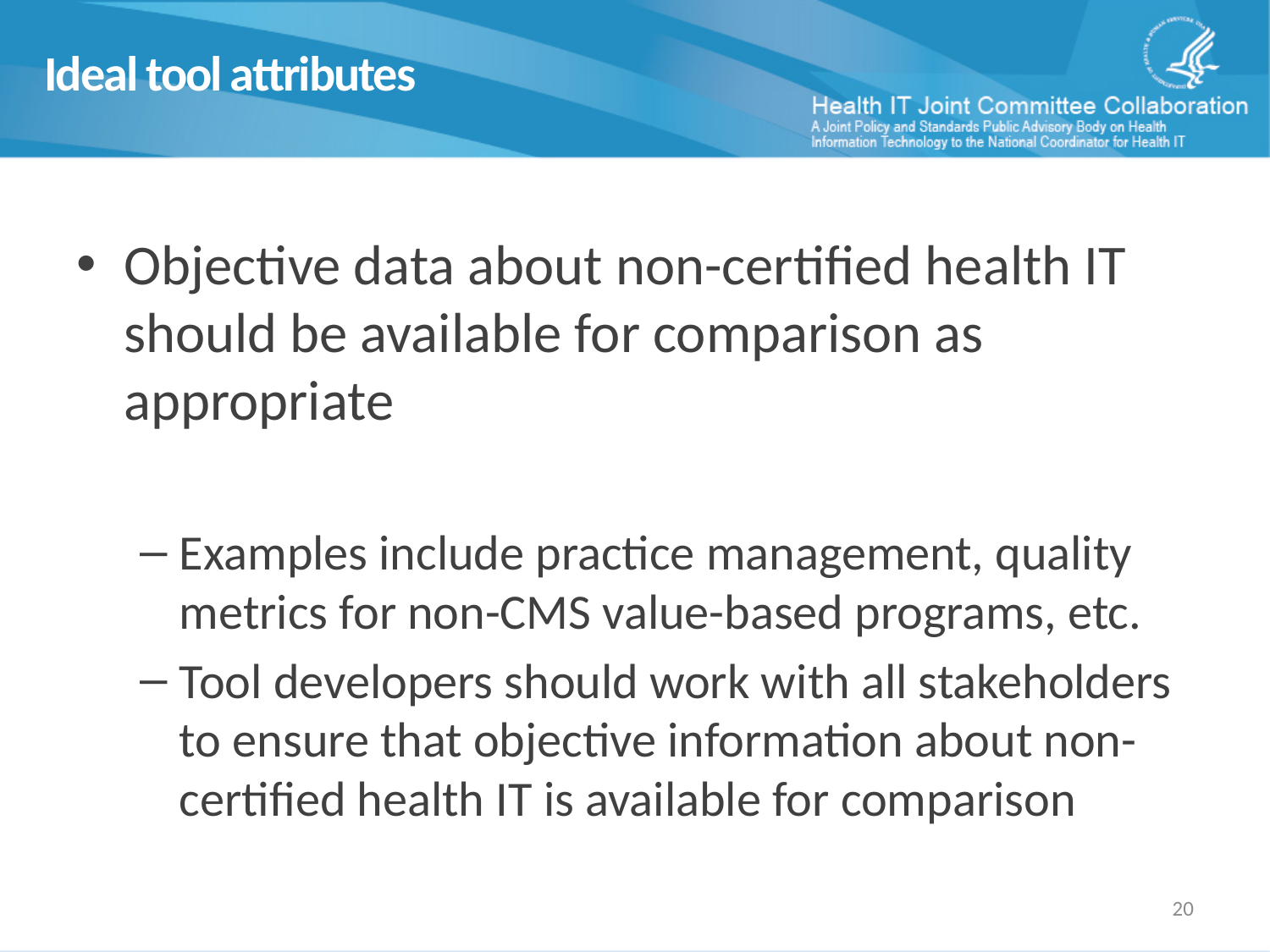

# Ideal tool attributes
Objective data about non-certified health IT should be available for comparison as appropriate

Examples include practice management, quality metrics for non-CMS value-based programs, etc.
Tool developers should work with all stakeholders to ensure that objective information about non-certified health IT is available for comparison
20